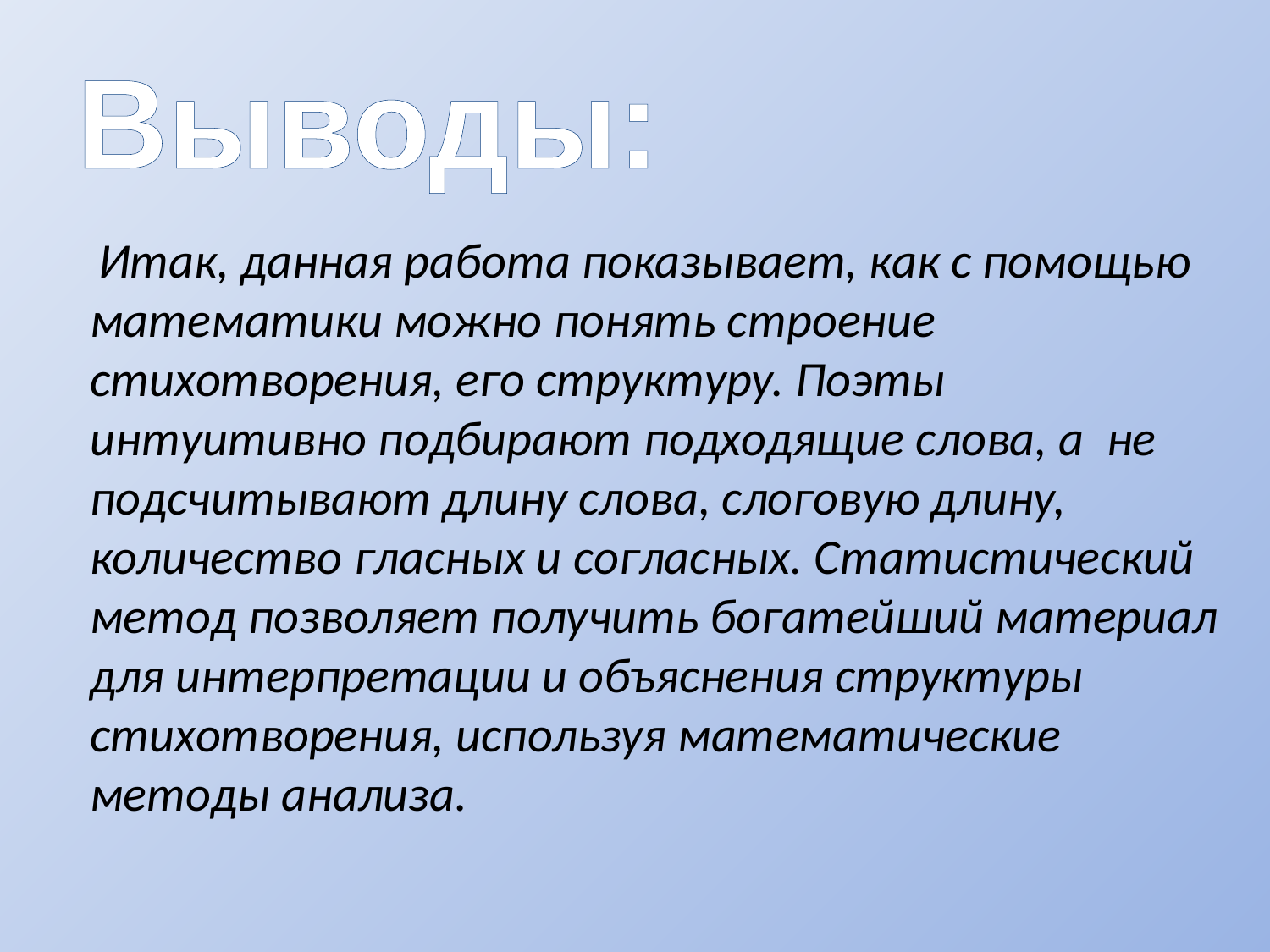

# Выводы:
     Итак, данная работа показывает, как с помощью математики можно понять строение стихотворения, его структуру. Поэты интуитивно подбирают подходящие слова, а  не подсчитывают длину слова, слоговую длину, количество гласных и согласных. Статистический метод позволяет получить богатейший материал для интерпретации и объяснения структуры стихотворения, используя математические методы анализа.